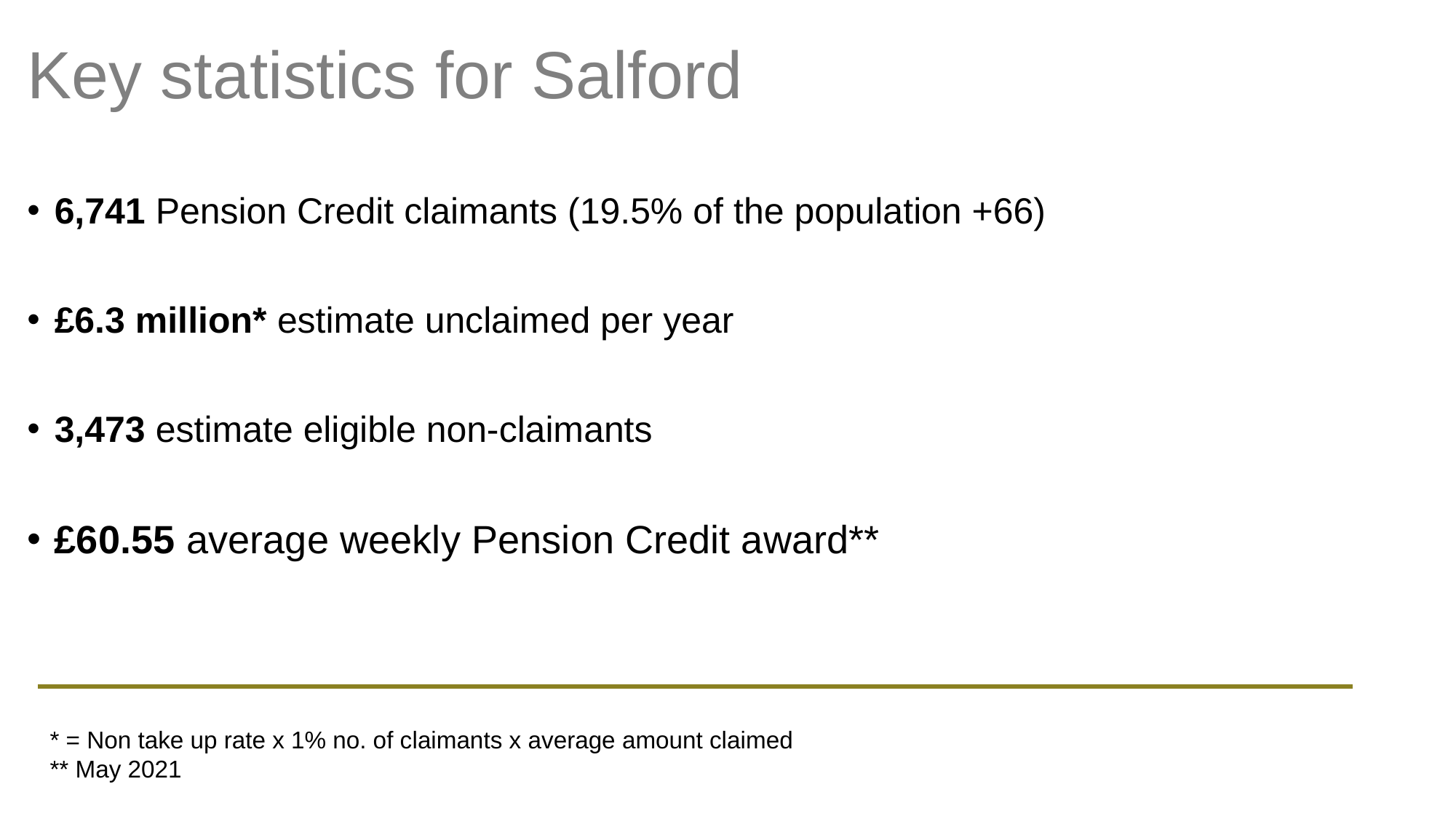

# Key statistics for Salford

6,741 Pension Credit claimants (19.5% of the population +66)

£6.3 million* estimate unclaimed per year

3,473 estimate eligible non-claimants

£60.55 average weekly Pension Credit award**

* = Non take up rate x 1% no. of claimants x average amount claimed
** May 2021